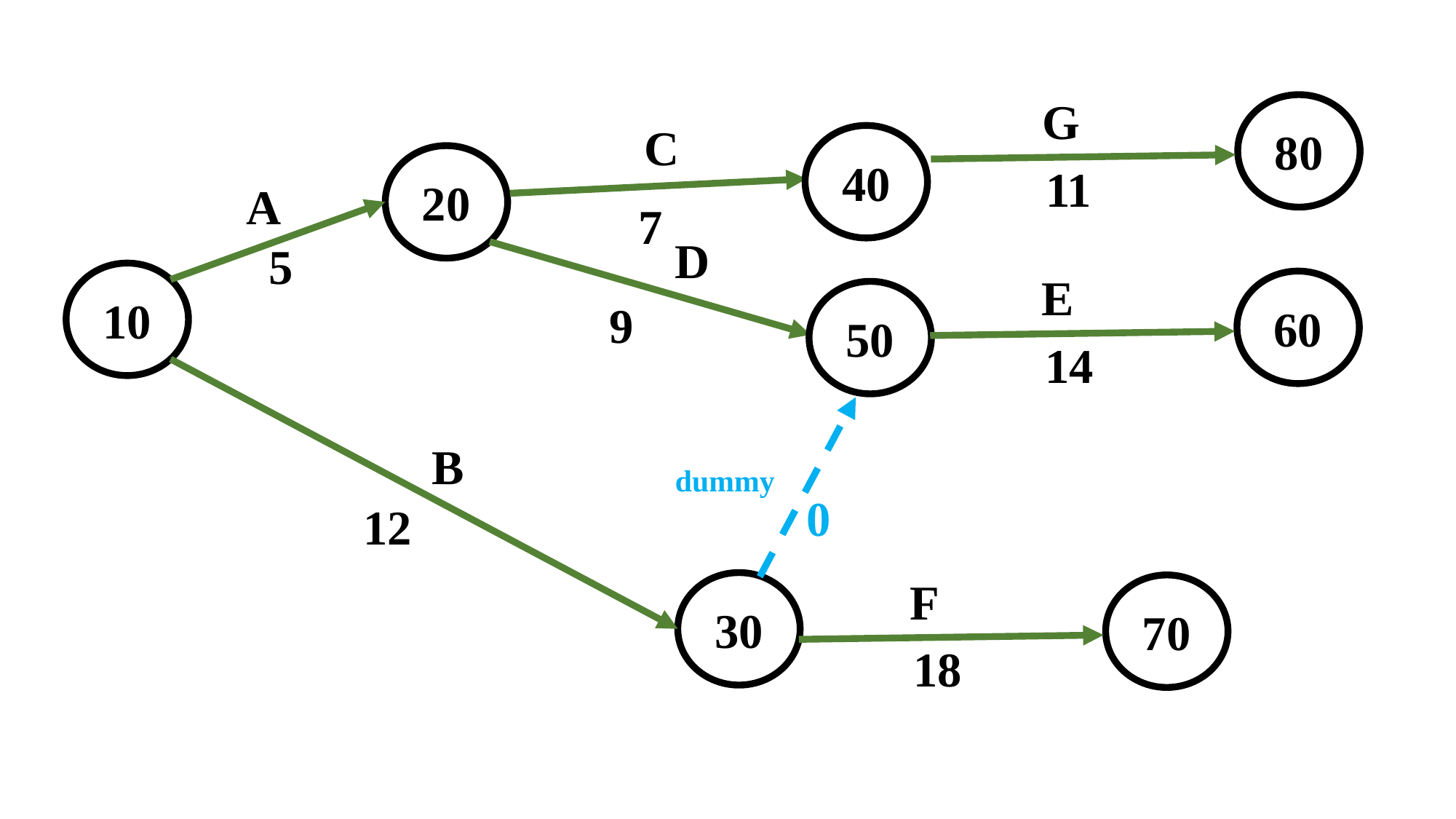

G
80
C
40
20
11
A
7
D
5
E
10
60
50
9
14
B
dummy
0
12
F
30
70
18